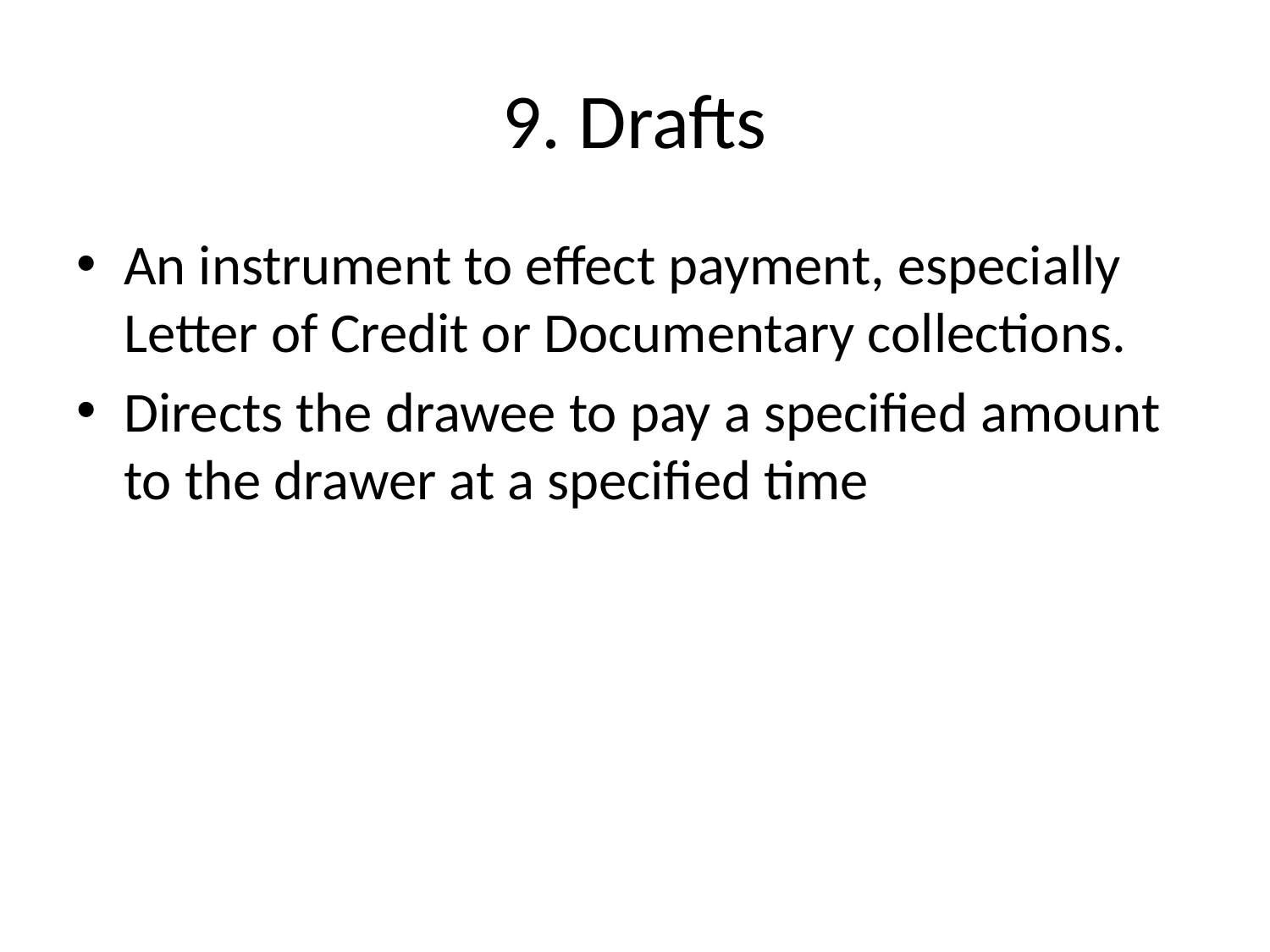

# 9. Drafts
An instrument to effect payment, especially Letter of Credit or Documentary collections.
Directs the drawee to pay a specified amount to the drawer at a specified time